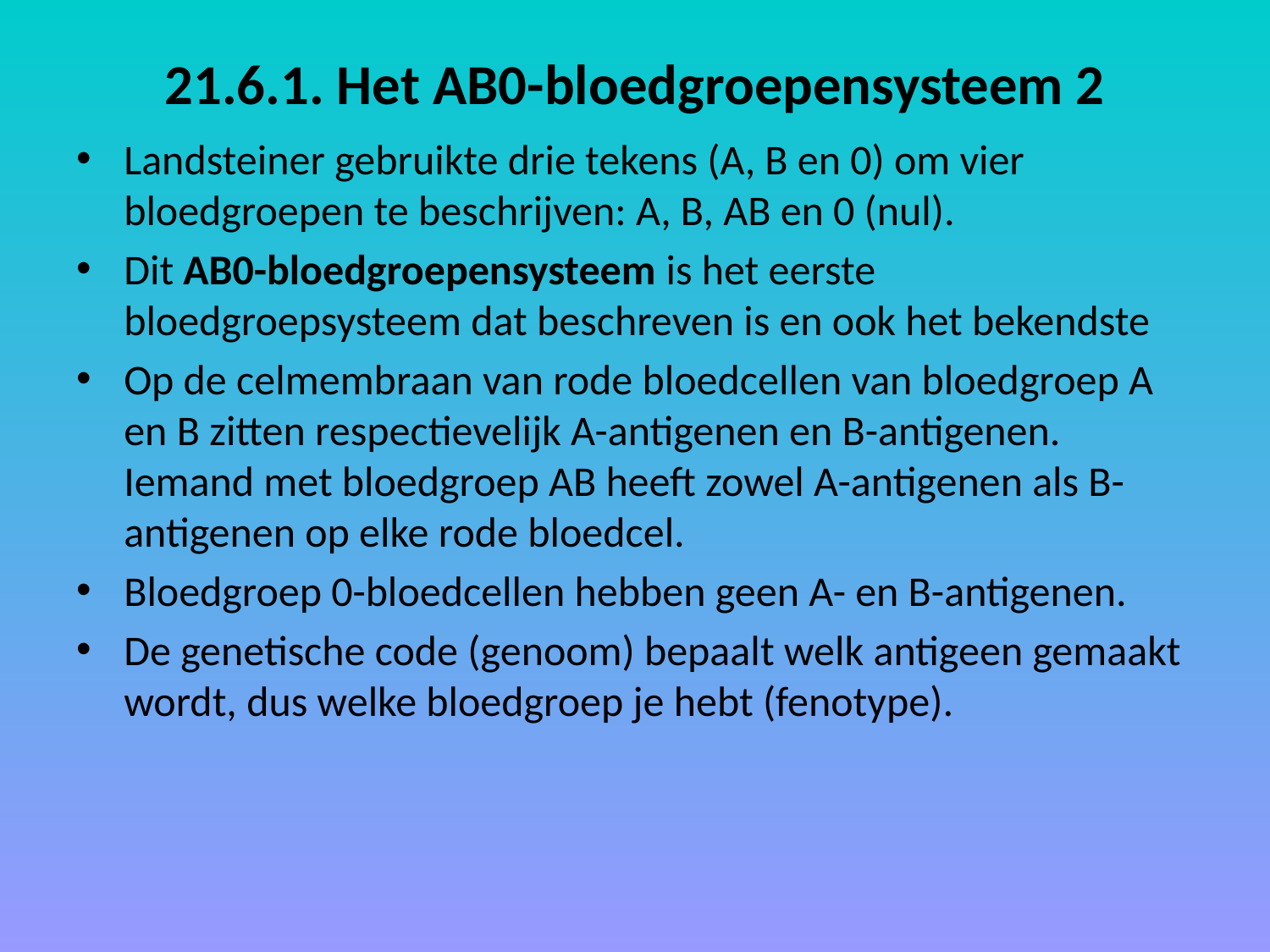

# 21.6.1. Het AB0-bloedgroepensysteem 2
Landsteiner gebruikte drie tekens (A, B en 0) om vier bloedgroepen te beschrijven: A, B, AB en 0 (nul).
Dit AB0-bloedgroepensysteem is het eerste bloedgroepsysteem dat beschreven is en ook het bekendste
Op de celmembraan van rode bloedcellen van bloedgroep A en B zitten respectievelijk A-antigenen en B-antigenen. Iemand met bloedgroep AB heeft zowel A-antigenen als B-antigenen op elke rode bloedcel.
Bloedgroep 0-bloedcellen hebben geen A- en B-antigenen.
De genetische code (genoom) bepaalt welk antigeen gemaakt wordt, dus welke bloedgroep je hebt (fenotype).